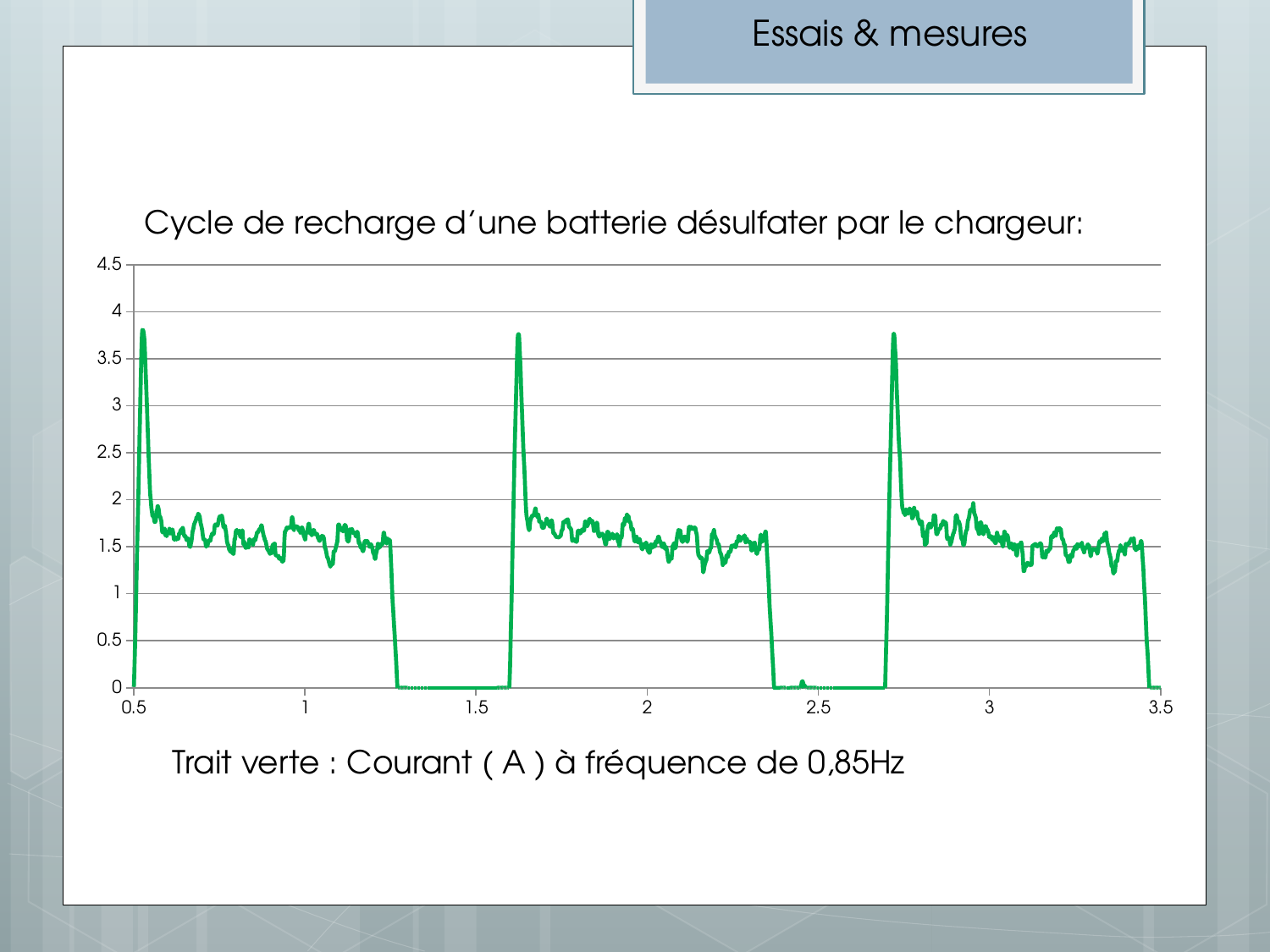

Essais & mesures
Cycle de recharge d’une batterie désulfater par le chargeur:

### Chart

| Category |  |
|---|---|
Trait verte : Courant ( A ) à fréquence de 0,85Hz